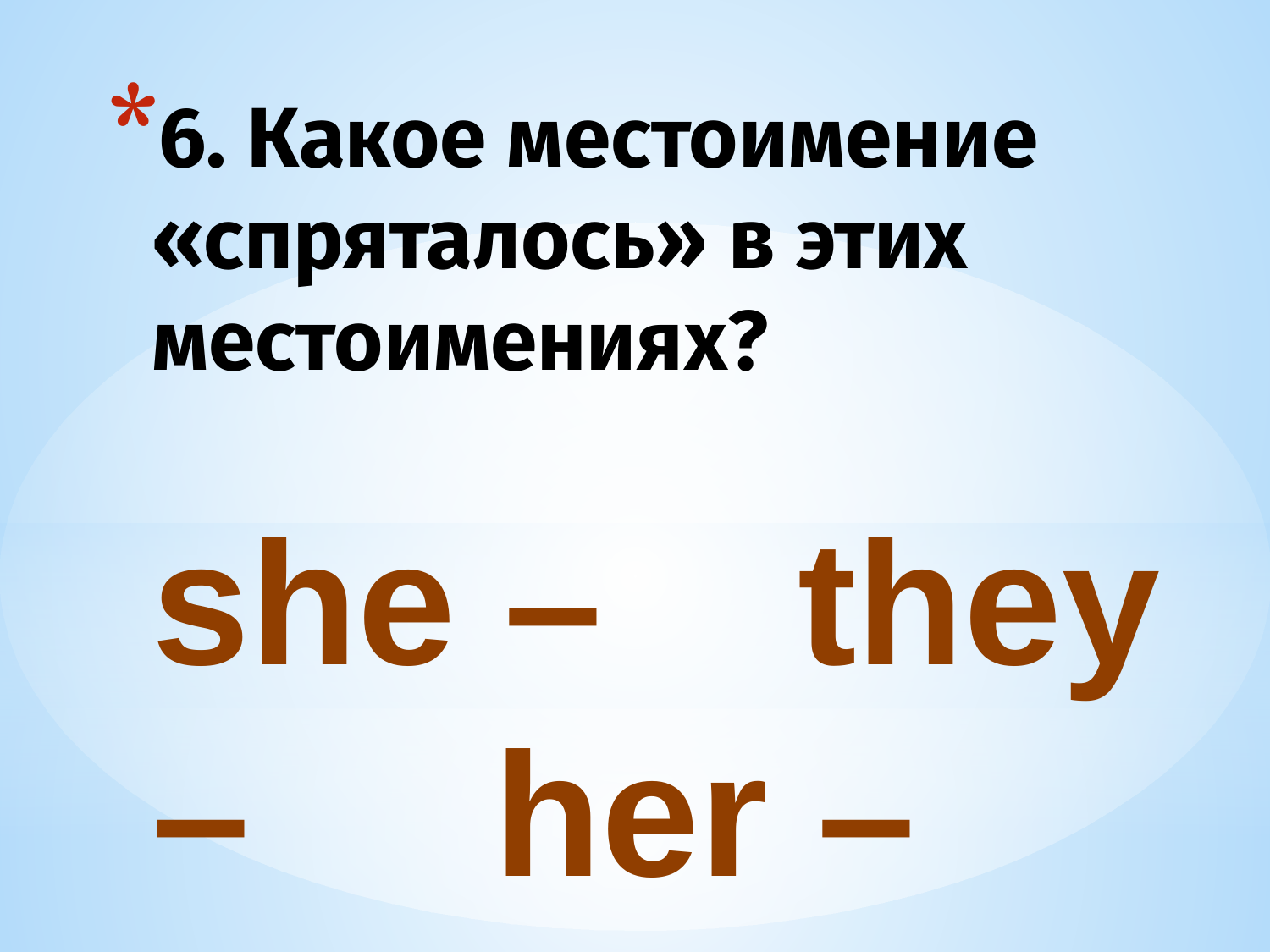

# 6. Какое местоимение «спряталось» в этих местоимениях? she –    they –     her –   their –